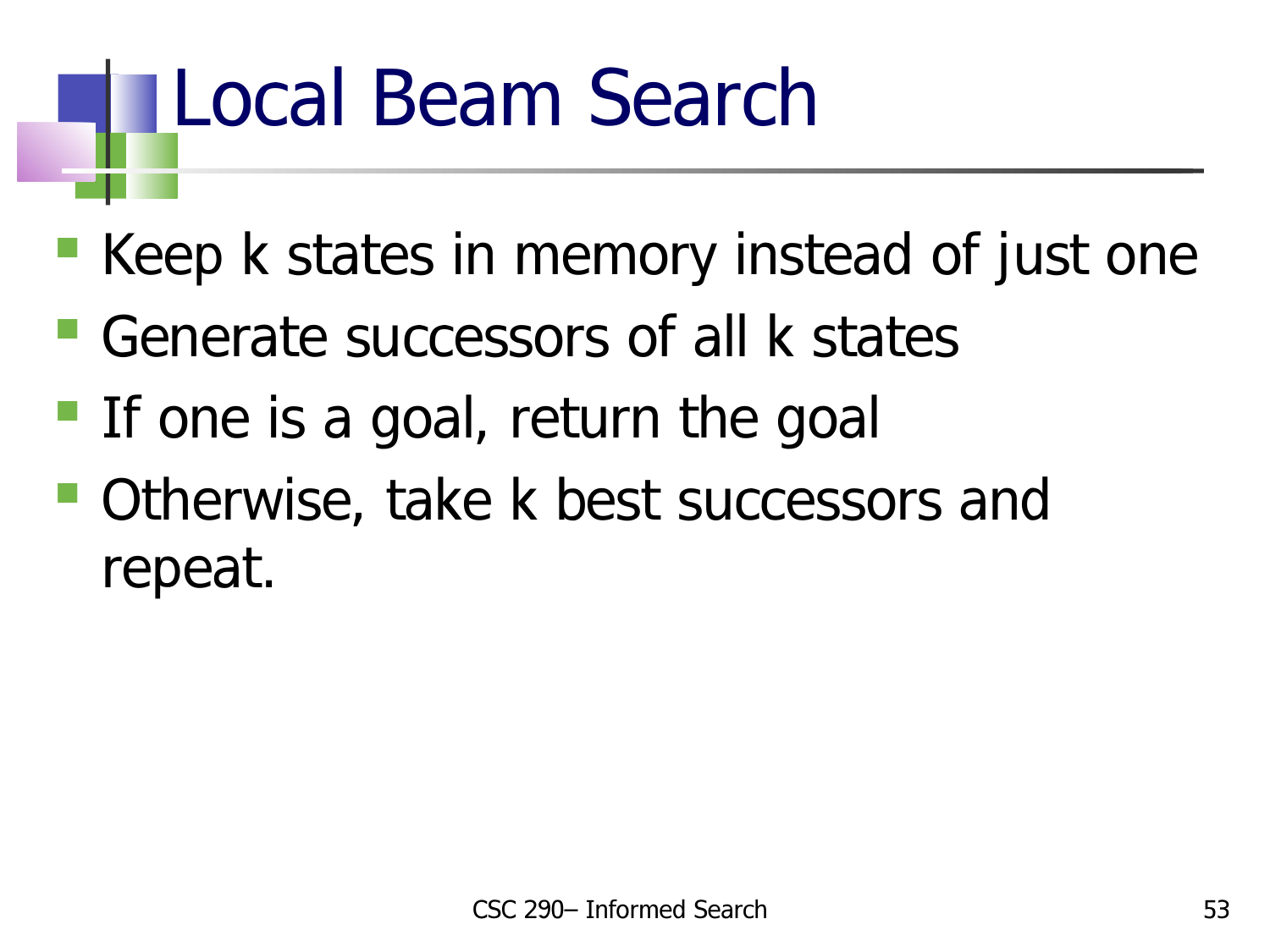

# Local Beam Search
Keep k states in memory instead of just one
Generate successors of all k states
If one is a goal, return the goal
Otherwise, take k best successors and repeat.